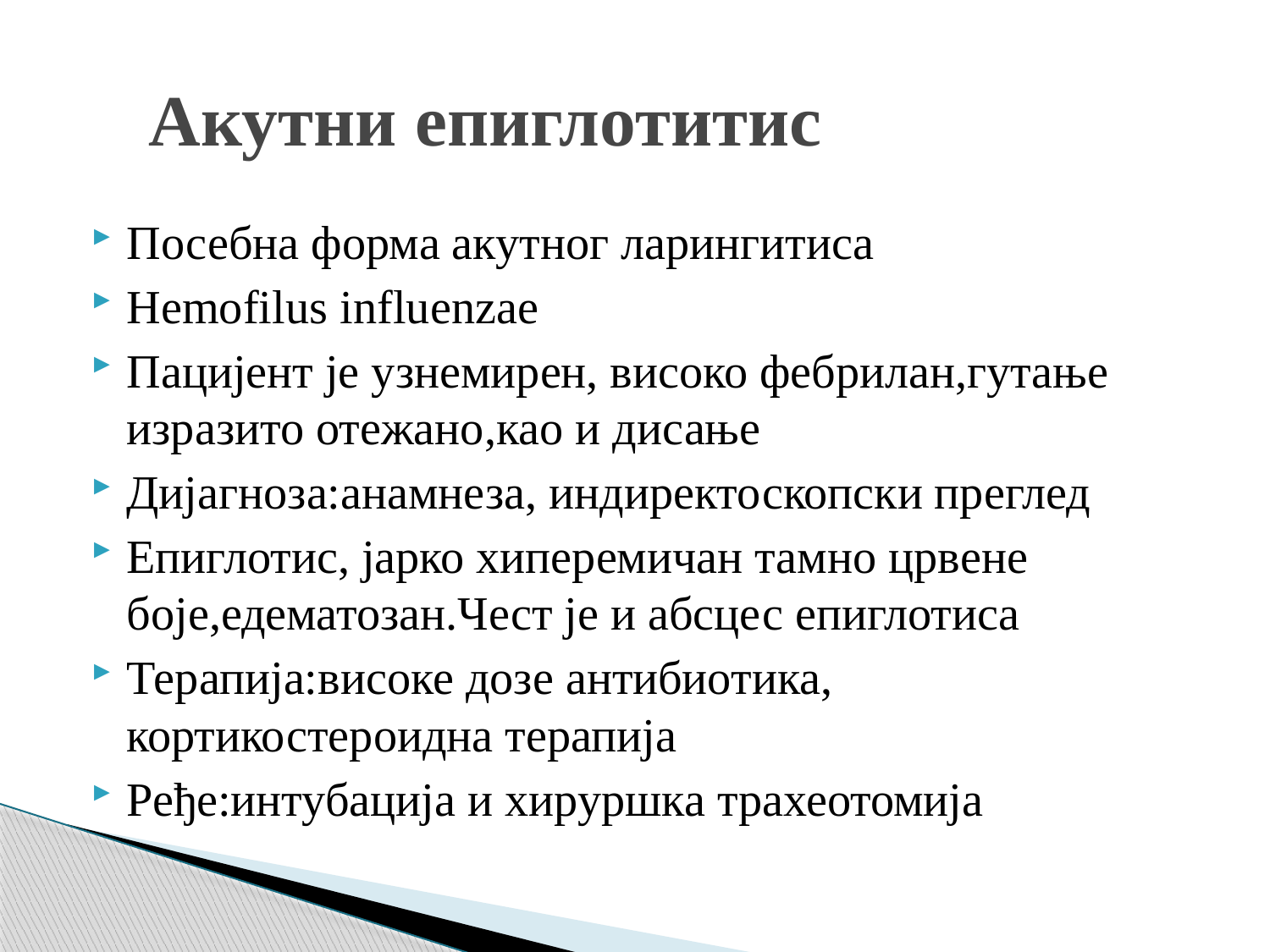

# Акутни епиглотитис
Посебна форма акутног ларингитиса
Hemofilus influenzae
Пацијент је узнемирен, високо фебрилан,гутање изразито отежано,као и дисање
Дијагноза:анамнеза, индиректоскопски преглед
Епиглотис, јарко хиперемичан тамно црвене боје,едематозан.Чест је и абсцес епиглотиса
Терапија:високе дозе антибиотика, кортикостероидна терапија
Ређе:интубација и хируршка трахеотомија